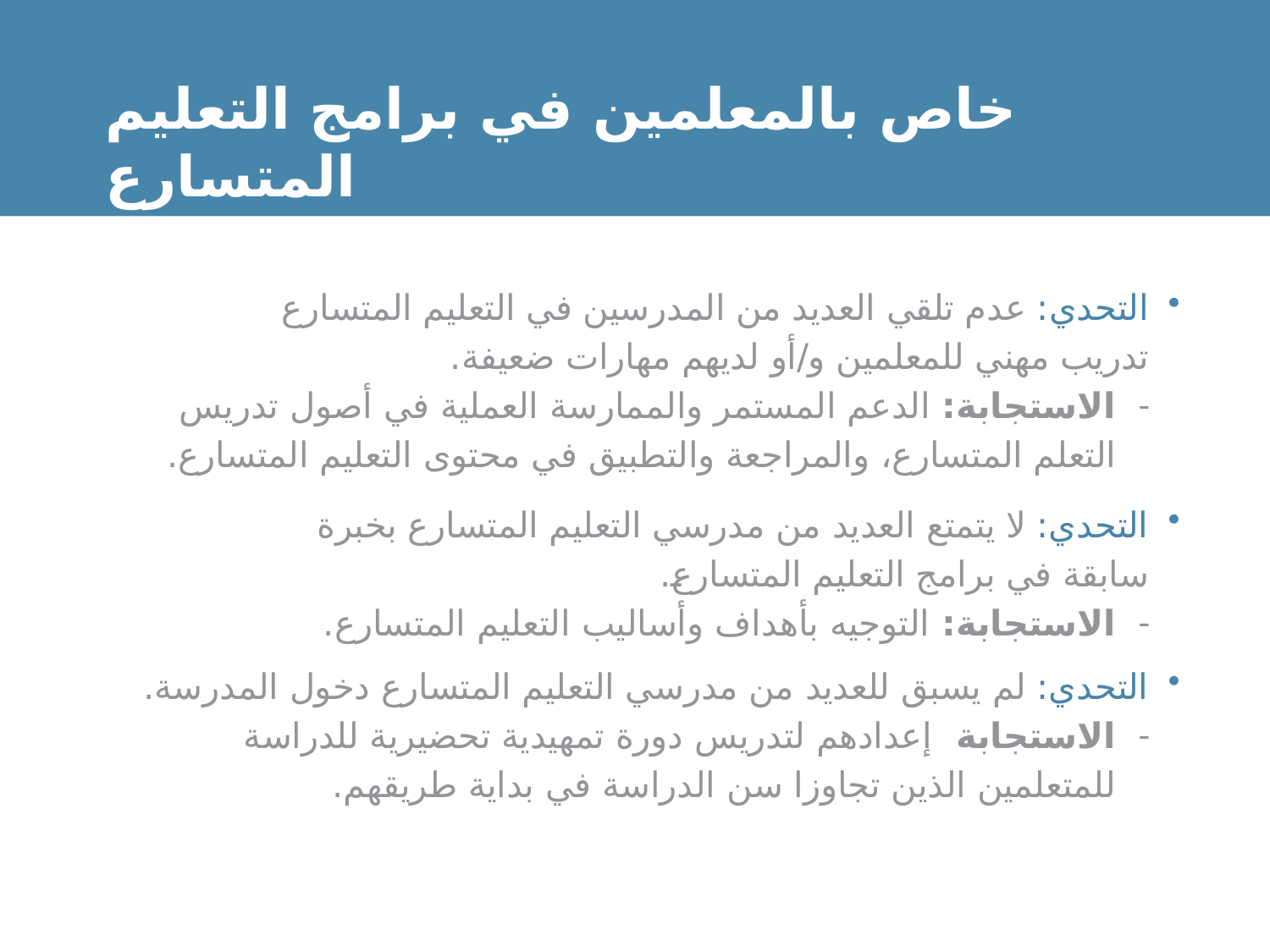

# خاص بالمعلمين في برامج التعليم المتسارع
التحدي:	 عدم تلقي العديد من المدرسين في التعليم المتسارع تدريب مهني للمعلمين و/أو لديهم مهارات ضعيفة.
الاستجابة: الدعم المستمر والممارسة العملية في أصول تدريس التعلم المتسارع، والمراجعة والتطبيق في محتوى التعليم المتسارع.
التحدي: لا يتمتع العديد من مدرسي التعليم المتسارع بخبرة سابقة في برامج التعليم المتسارع.
الاستجابة: التوجيه بأهداف وأساليب التعليم المتسارع.
التحدي: لم يسبق للعديد من مدرسي التعليم المتسارع دخول المدرسة.
الاستجابة  إعدادهم لتدريس دورة تمهيدية تحضيرية للدراسة للمتعلمين الذين تجاوزا سن الدراسة في بداية طريقهم.